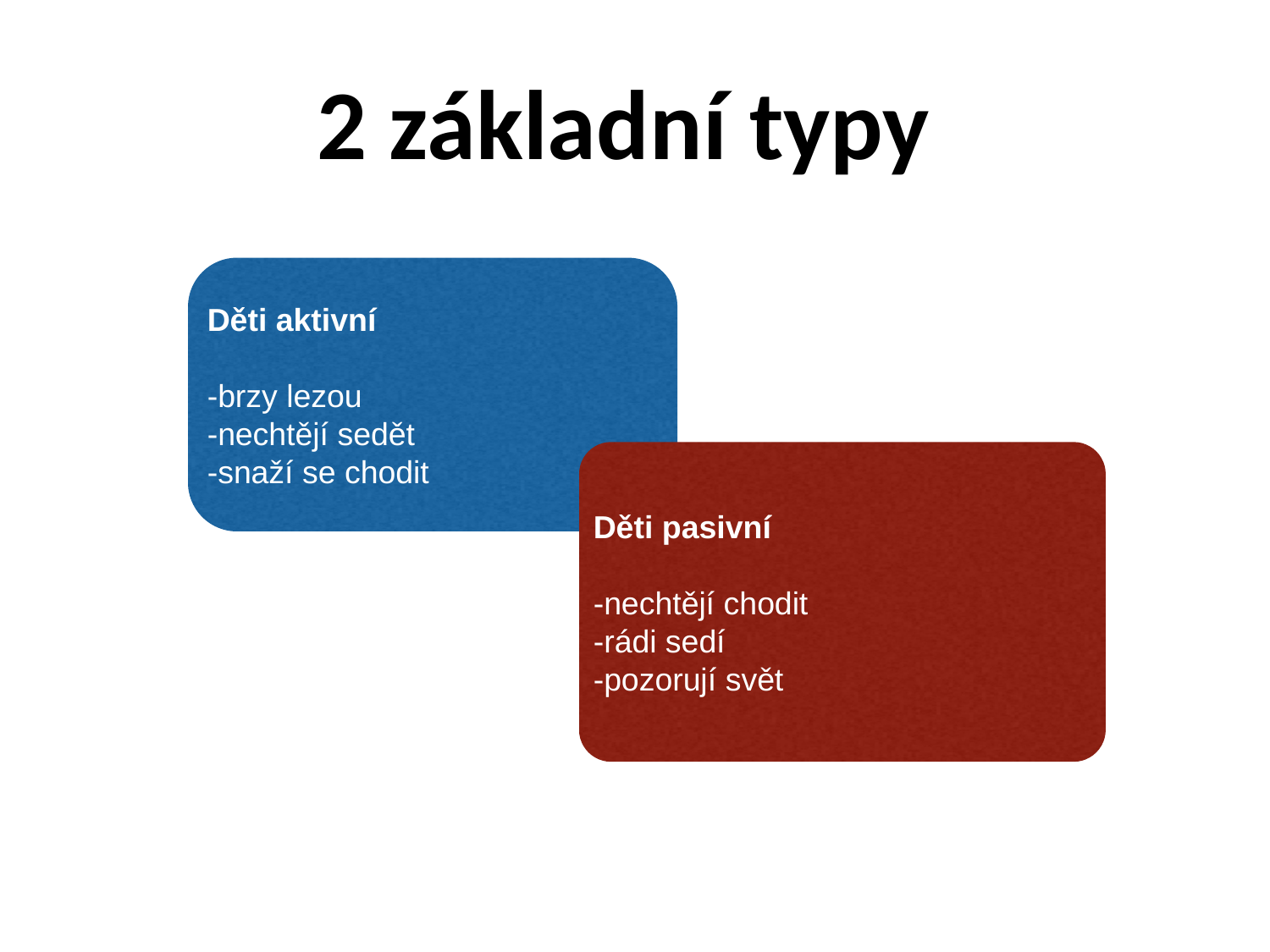

# 2 základní typy
Děti aktivní

-brzy lezou
-nechtějí sedět
-snaží se chodit
Děti pasivní

-nechtějí chodit
-rádi sedí
-pozorují svět